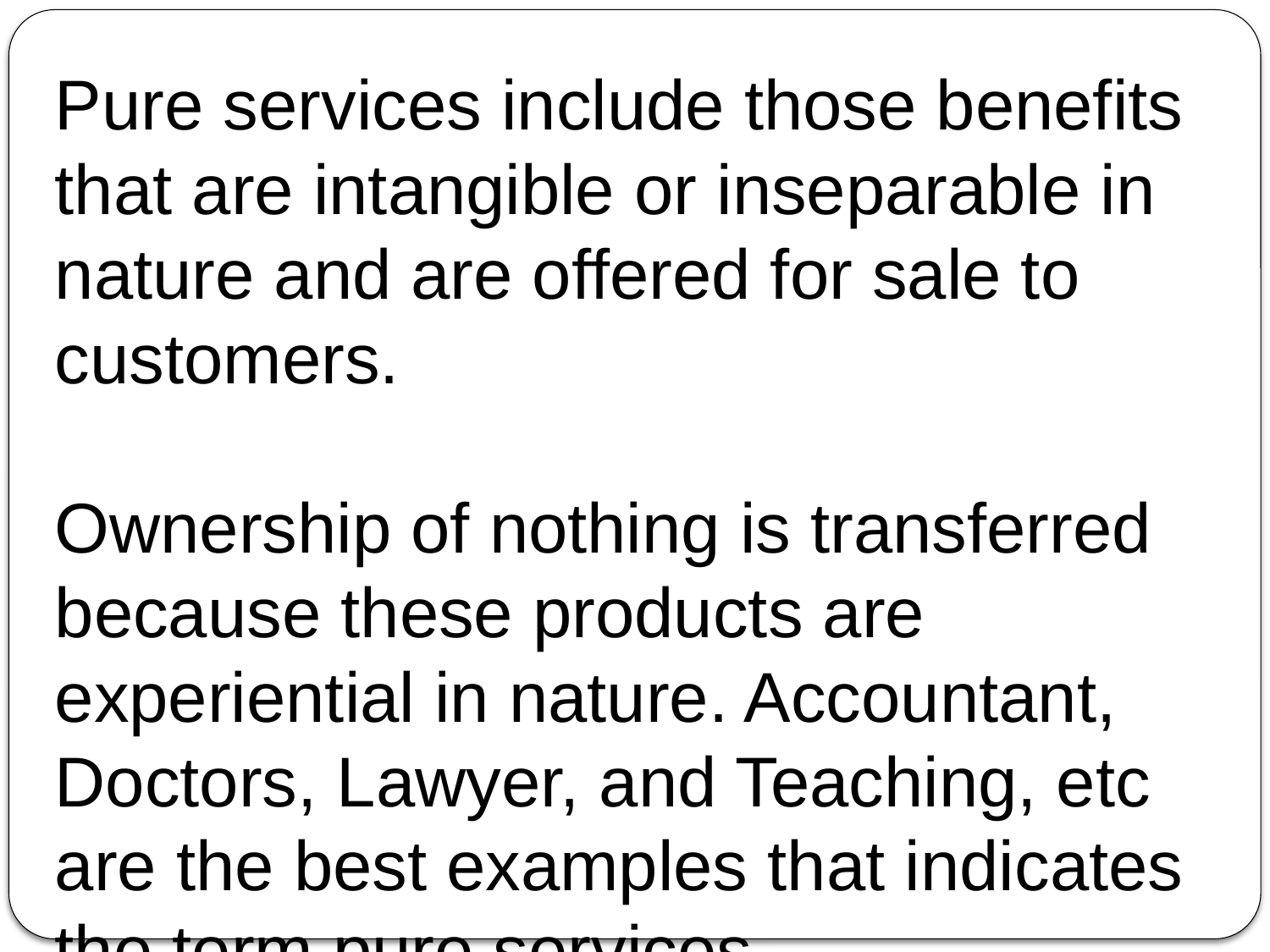

Pure services include those benefits that are intangible or inseparable in nature and are offered for sale to customers.

Ownership of nothing is transferred because these products are experiential in nature. Accountant, Doctors, Lawyer, and Teaching, etc are the best examples that indicates the term pure services.